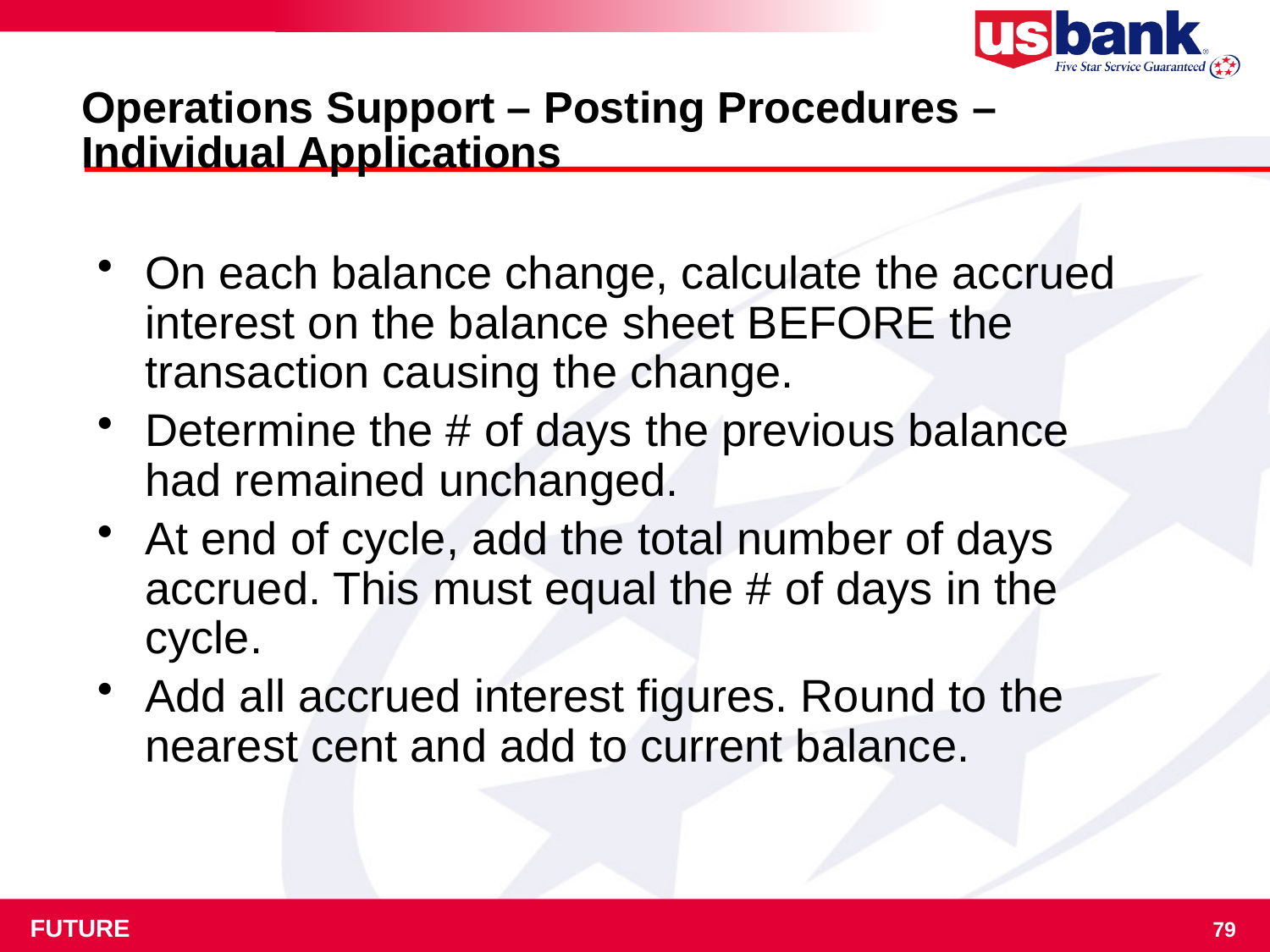

# Operations Support – Posting Procedures – Individual Applications
On each balance change, calculate the accrued interest on the balance sheet BEFORE the transaction causing the change.
Determine the # of days the previous balance had remained unchanged.
At end of cycle, add the total number of days accrued. This must equal the # of days in the cycle.
Add all accrued interest figures. Round to the nearest cent and add to current balance.